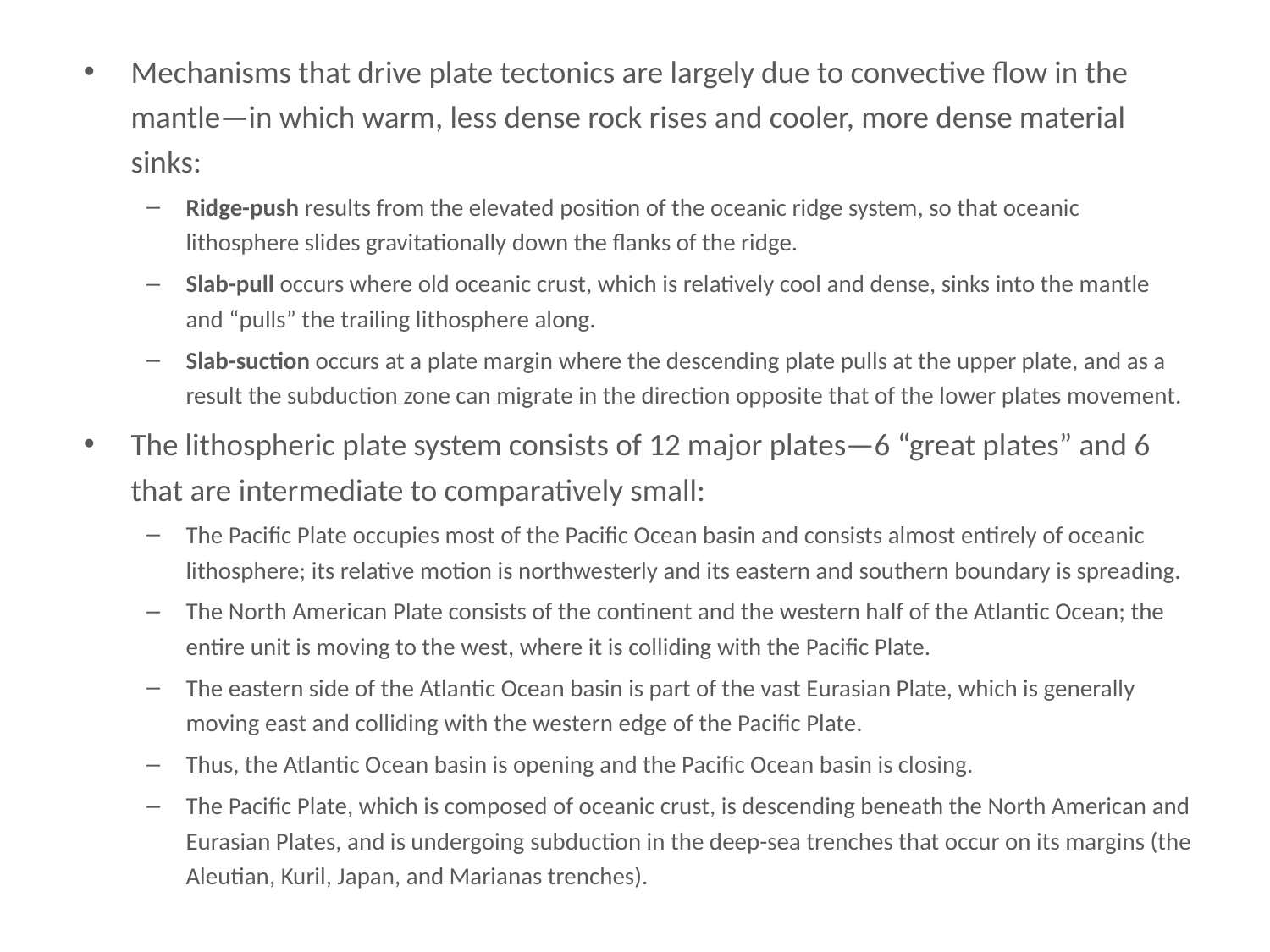

# Mechanisms that drive plate tectonics are largely due to convective flow in t...
Mechanisms that drive plate tectonics are largely due to convective flow in the mantle—in which warm, less dense rock rises and cooler, more dense material sinks:
Ridge-push results from the elevated position of the oceanic ridge system, so that oceanic lithosphere slides gravitationally down the flanks of the ridge.
Slab-pull occurs where old oceanic crust, which is relatively cool and dense, sinks into the mantle and “pulls” the trailing lithosphere along.
Slab-suction occurs at a plate margin where the descending plate pulls at the upper plate, and as a result the subduction zone can migrate in the direction opposite that of the lower plates movement.
The lithospheric plate system consists of 12 major plates—6 “great plates” and 6 that are intermediate to comparatively small:
The Pacific Plate occupies most of the Pacific Ocean basin and consists almost entirely of oceanic lithosphere; its relative motion is northwesterly and its eastern and southern boundary is spreading.
The North American Plate consists of the continent and the western half of the Atlantic Ocean; the entire unit is moving to the west, where it is colliding with the Pacific Plate.
The eastern side of the Atlantic Ocean basin is part of the vast Eurasian Plate, which is generally moving east and colliding with the western edge of the Pacific Plate.
Thus, the Atlantic Ocean basin is opening and the Pacific Ocean basin is closing.
The Pacific Plate, which is composed of oceanic crust, is descending beneath the North American and Eurasian Plates, and is undergoing subduction in the deep-sea trenches that occur on its margins (the Aleutian, Kuril, Japan, and Marianas trenches).